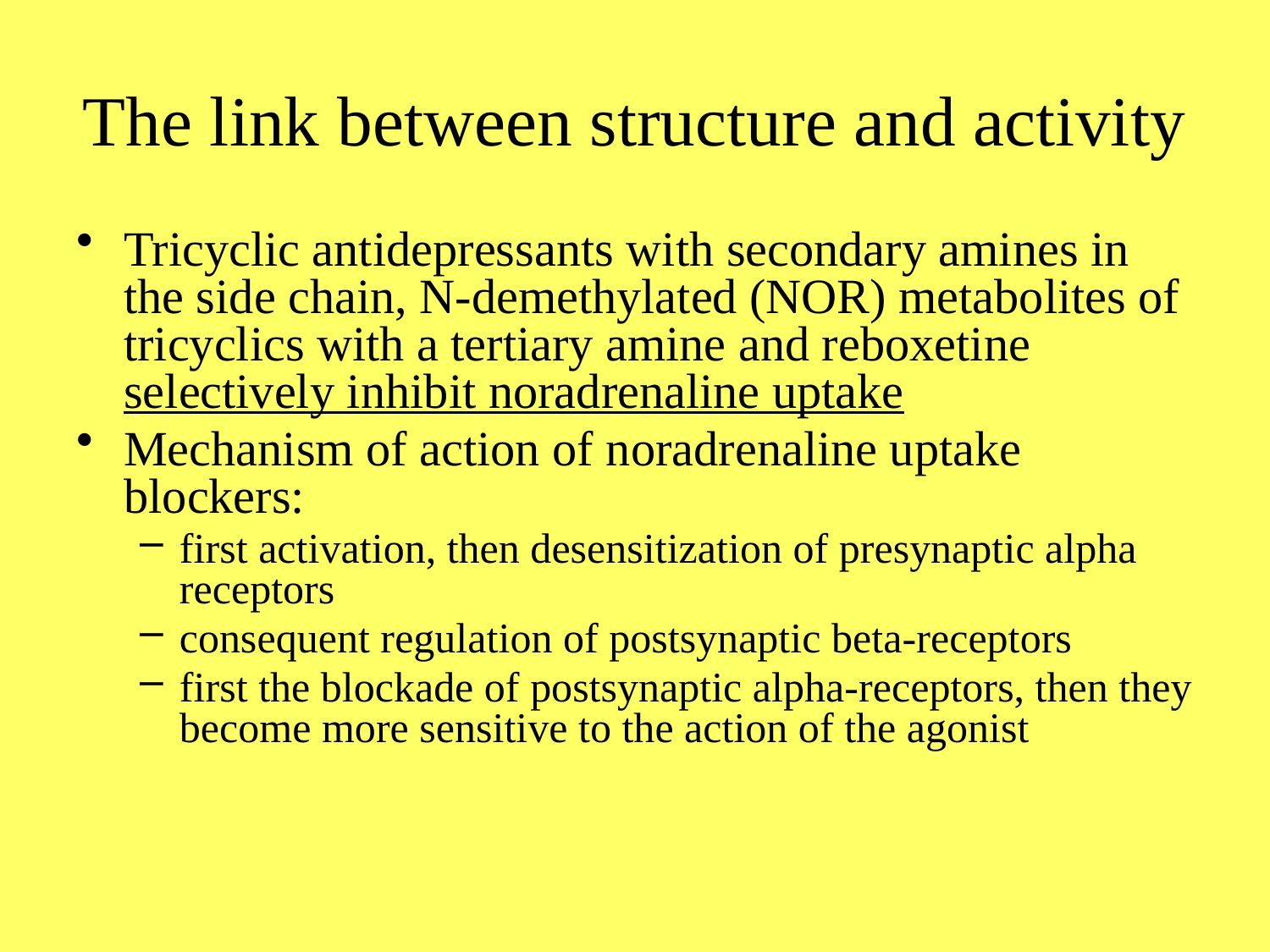

# The link between structure and activity
Tricyclic antidepressants with secondary amines in the side chain, N-demethylated (NOR) metabolites of tricyclics with a tertiary amine and reboxetine selectively inhibit noradrenaline uptake
Mechanism of action of noradrenaline uptake blockers:
first activation, then desensitization of presynaptic alpha receptors
consequent regulation of postsynaptic beta-receptors
first the blockade of postsynaptic alpha-receptors, then they become more sensitive to the action of the agonist